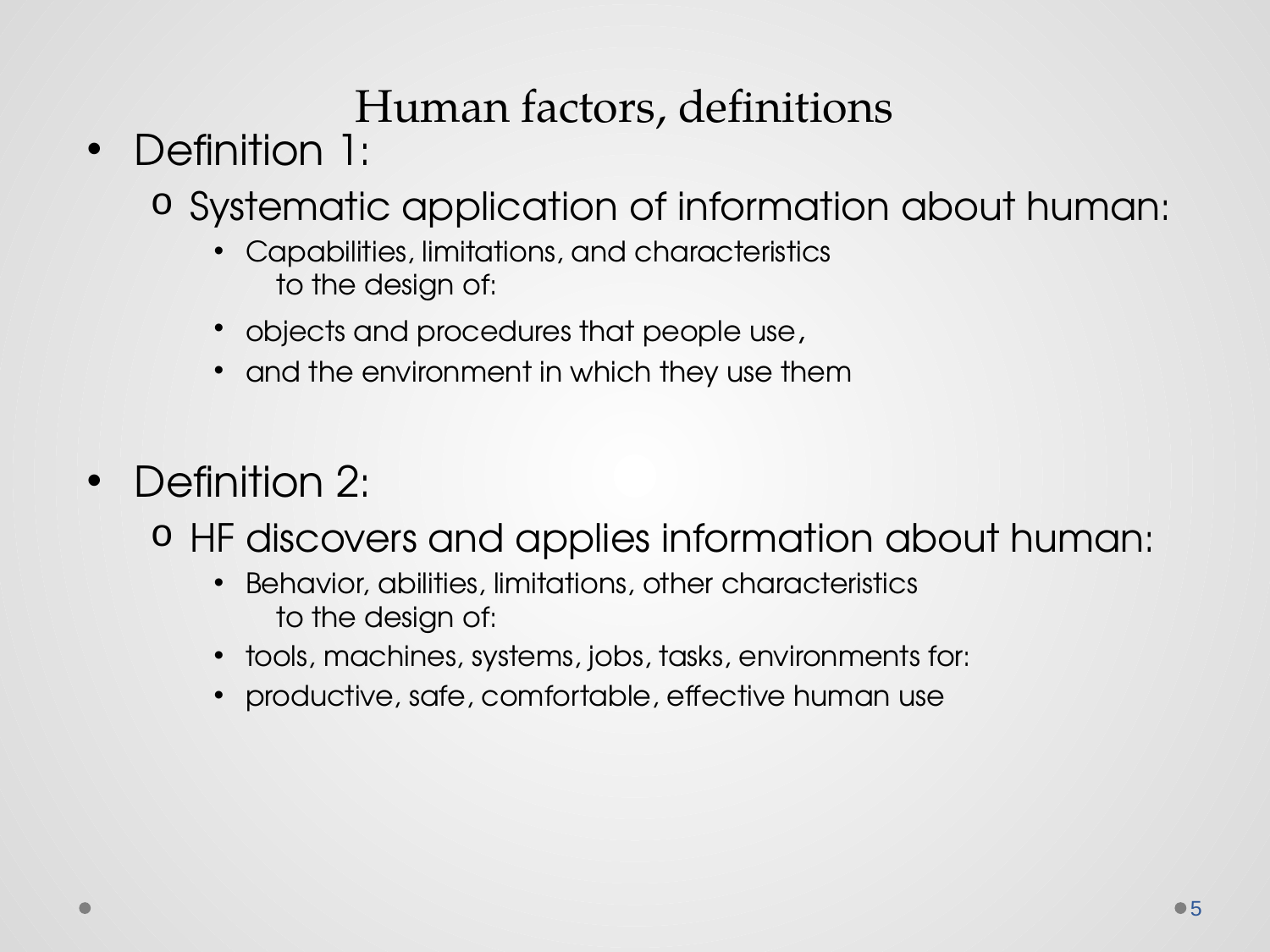

# Human factors, definitions

Definition 1:
Systematic application of information about human:
Capabilities, limitations, and characteristics
    to the design of:
objects and procedures that people use,
and the environment in which they use them

Definition 2:
HF discovers and applies information about human:
Behavior, abilities, limitations, other characteristics
    to the design of:
tools, machines, systems, jobs, tasks, environments for:
productive, safe, comfortable, effective human use
5